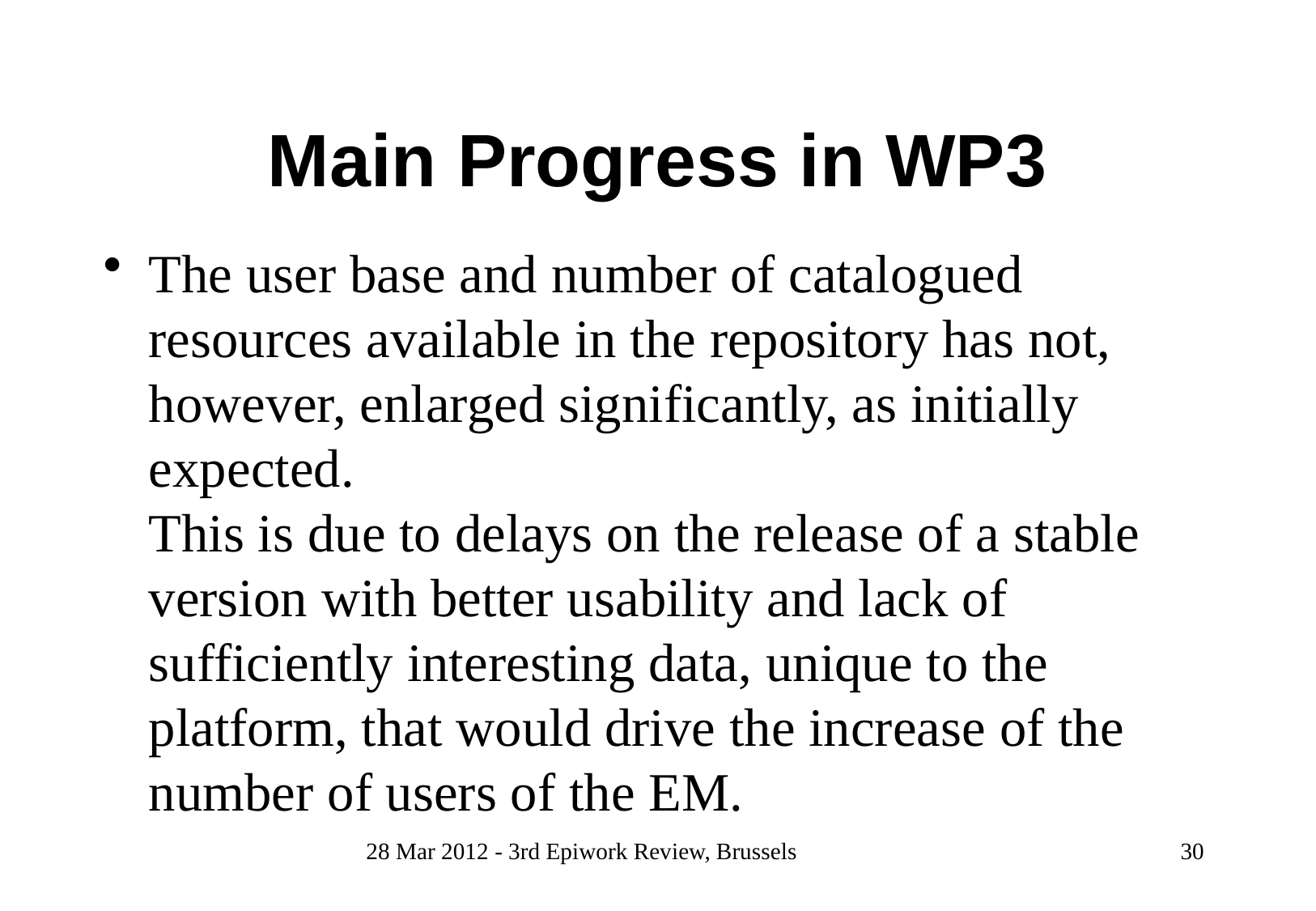

# Main Progress in WP3
The user base and number of catalogued resources available in the repository has not, however, enlarged significantly, as initially expected.
This is due to delays on the release of a stable version with better usability and lack of sufficiently interesting data, unique to the platform, that would drive the increase of the number of users of the EM.

28 Mar 2012 - 3rd Epiwork Review, Brussels
30